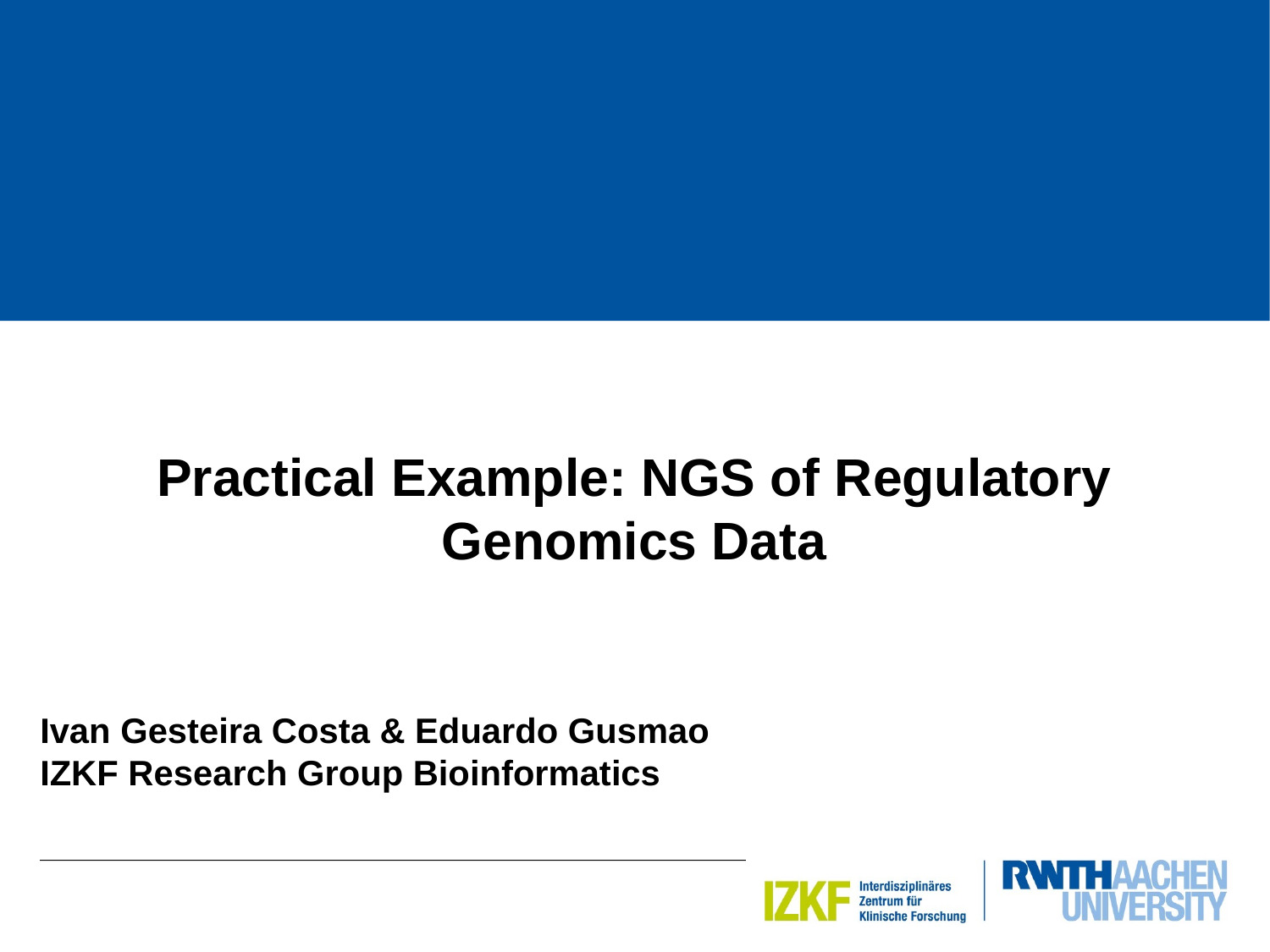

Bioinformatics Lab
Practical Example: NGS of Regulatory Genomics Data

Ivan Gesteira Costa & Eduardo Gusmao
IZKF Research Group Bioinformatics